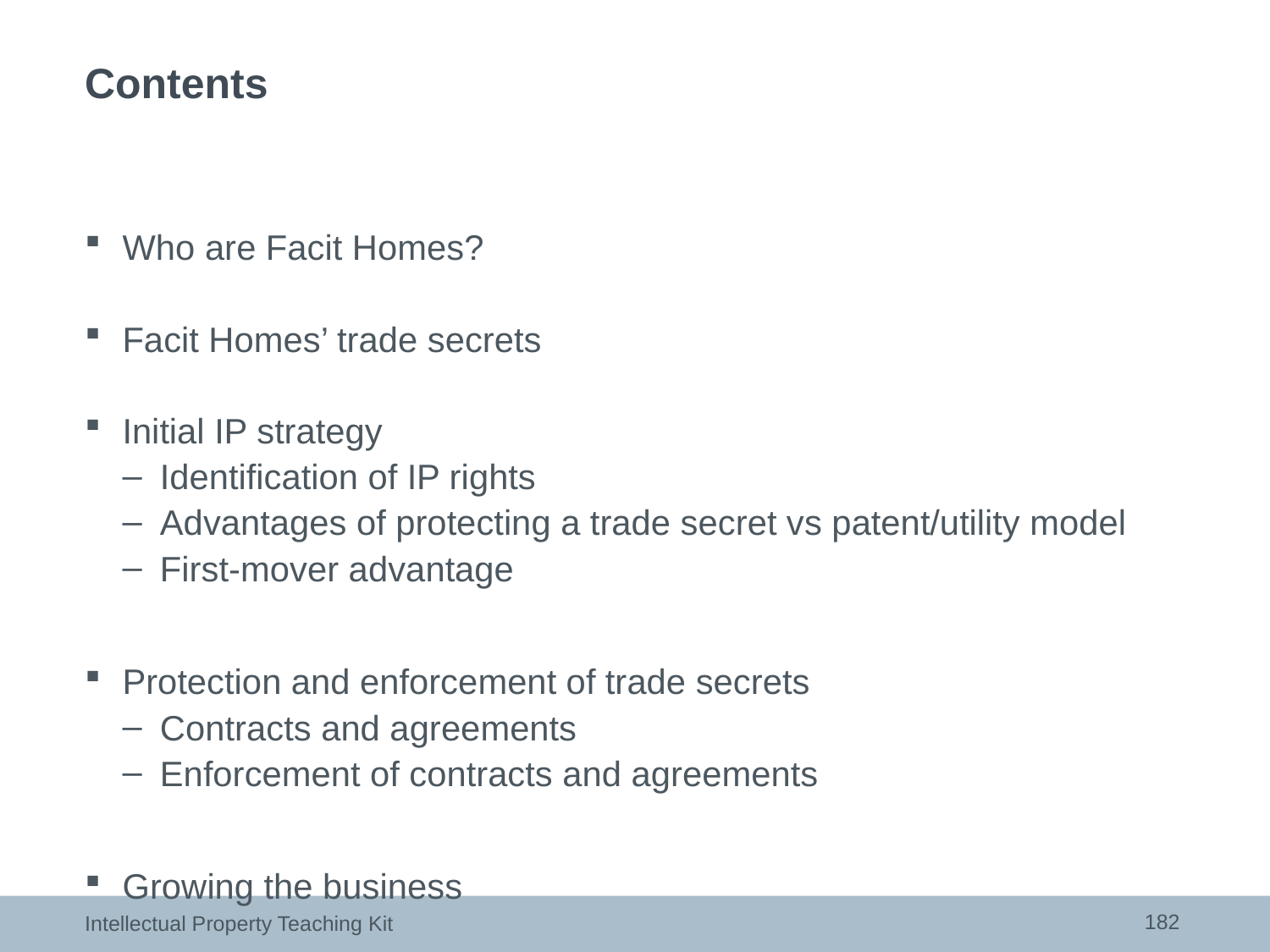

# Contents
Who are Facit Homes?

Facit Homes’ trade secrets

Initial IP strategy
Identification of IP rights
Advantages of protecting a trade secret vs patent/utility model
First-mover advantage

Protection and enforcement of trade secrets
Contracts and agreements
Enforcement of contracts and agreements

Growing the business
182
Intellectual Property Teaching Kit